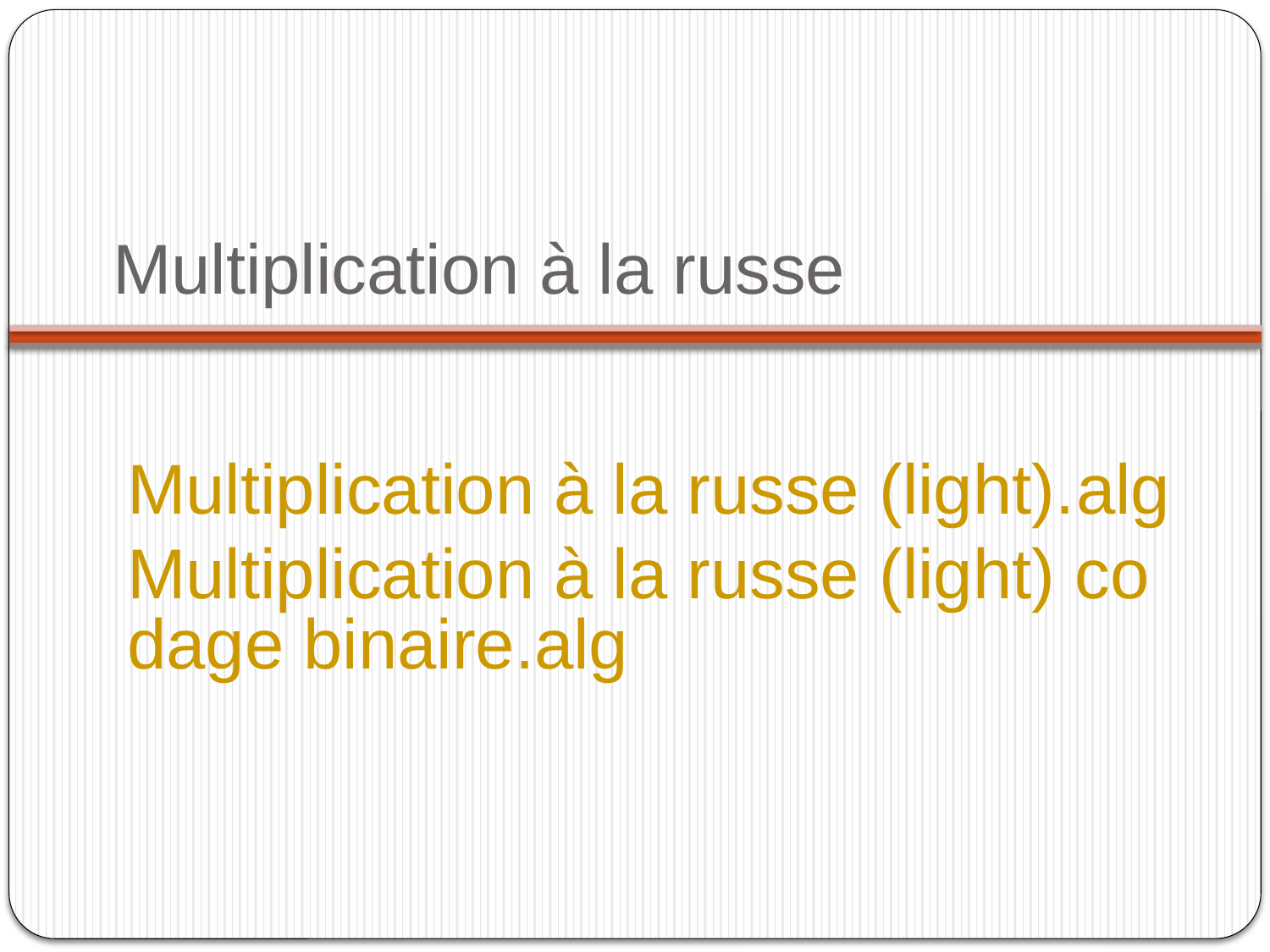

# Multiplication à la russe

Multiplication à la russe (light).alg
Multiplication à la russe (light) codage binaire.alg